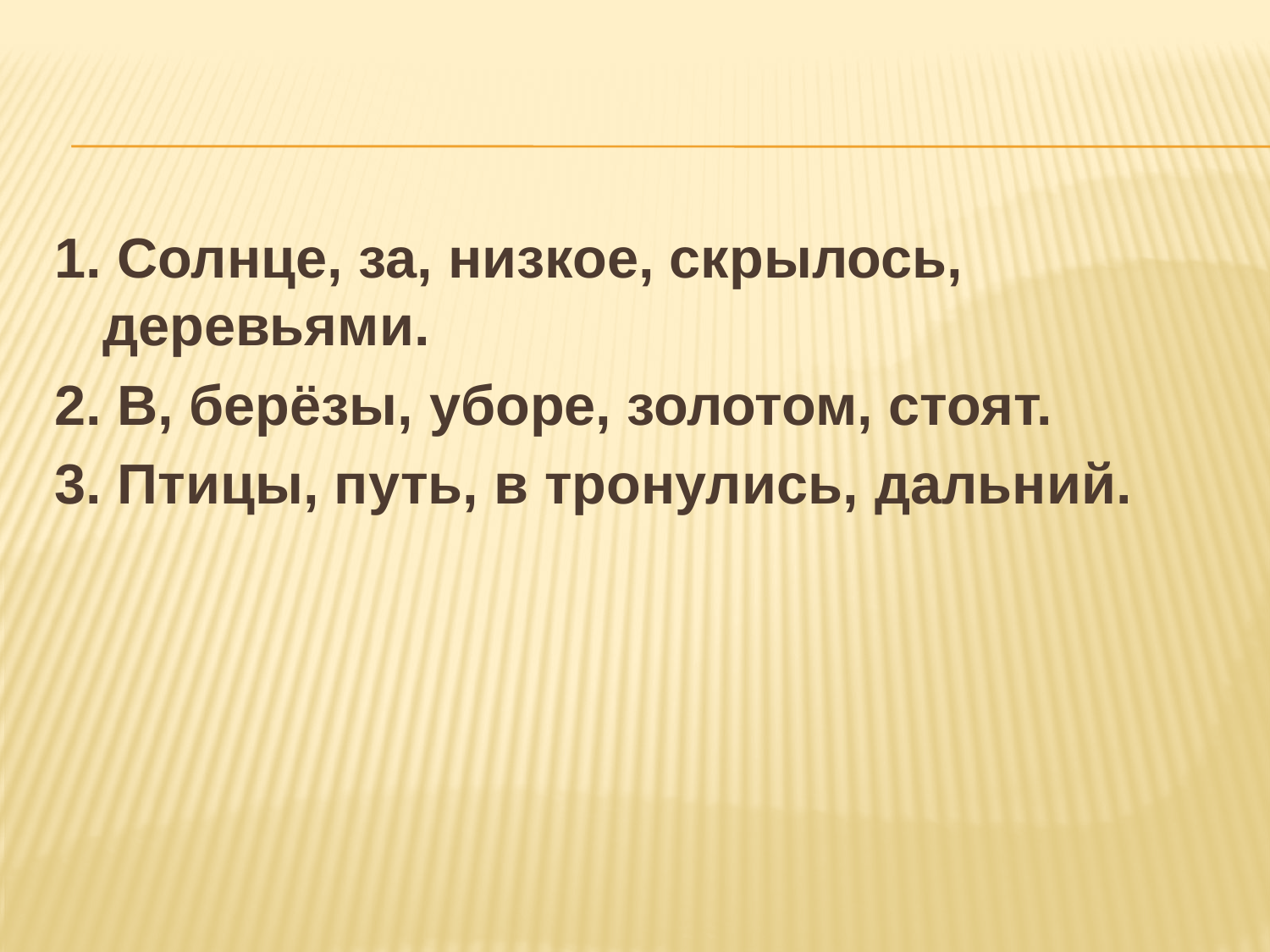

#
1. Солнце, за, низкое, скрылось, деревьями.
2. В, берёзы, уборе, золотом, стоят.
3. Птицы, путь, в тронулись, дальний.